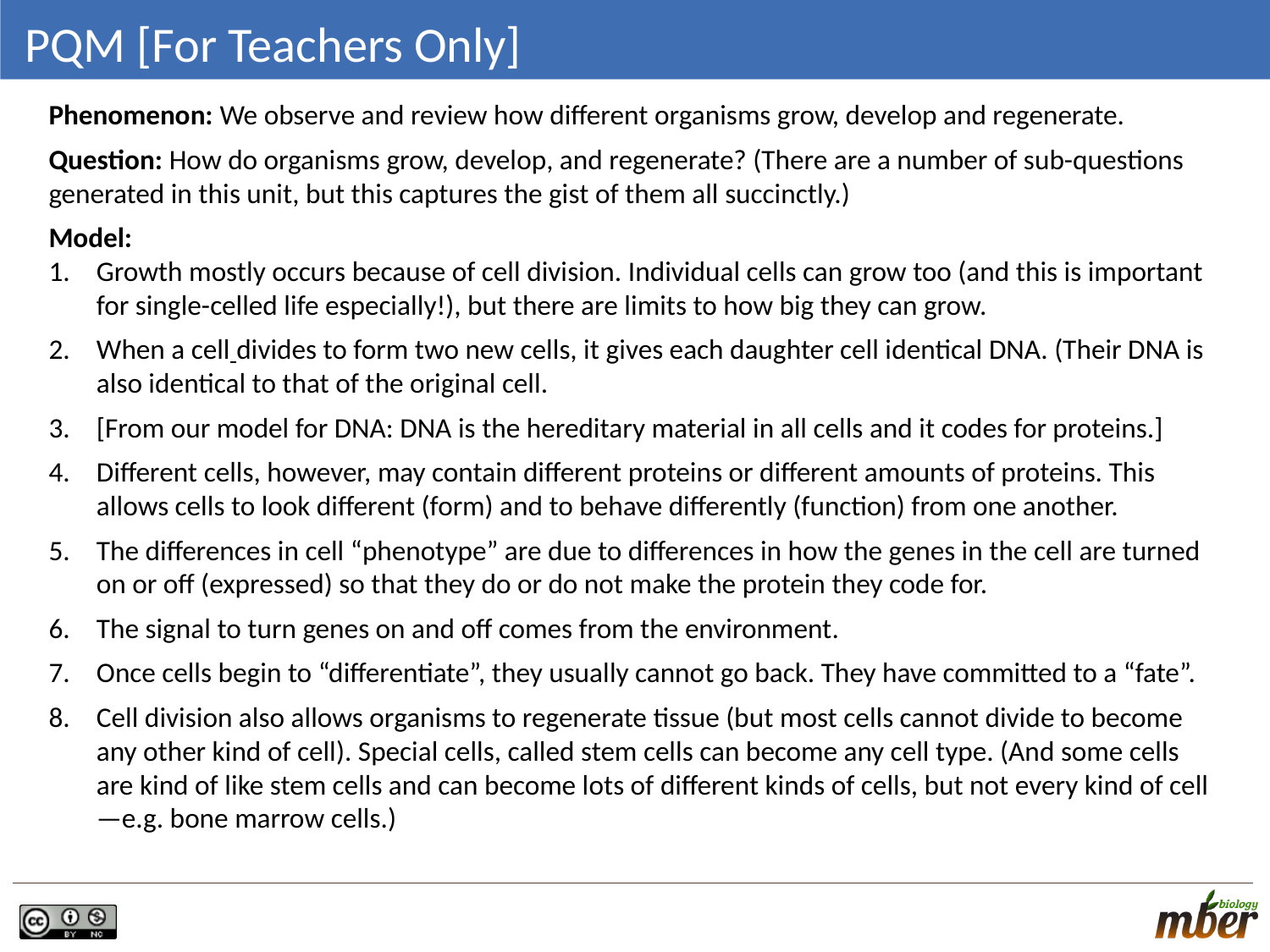

# PQM [For Teachers Only]
Phenomenon: We observe and review how different organisms grow, develop and regenerate.
Question: How do organisms grow, develop, and regenerate? (There are a number of sub-questions generated in this unit, but this captures the gist of them all succinctly.)
Model:
Growth mostly occurs because of cell division. Individual cells can grow too (and this is important for single-celled life especially!), but there are limits to how big they can grow.
When a cell divides to form two new cells, it gives each daughter cell identical DNA. (Their DNA is also identical to that of the original cell.
[From our model for DNA: DNA is the hereditary material in all cells and it codes for proteins.]
Different cells, however, may contain different proteins or different amounts of proteins. This allows cells to look different (form) and to behave differently (function) from one another.
The differences in cell “phenotype” are due to differences in how the genes in the cell are turned on or off (expressed) so that they do or do not make the protein they code for.
The signal to turn genes on and off comes from the environment.
Once cells begin to “differentiate”, they usually cannot go back. They have committed to a “fate”.
Cell division also allows organisms to regenerate tissue (but most cells cannot divide to become any other kind of cell). Special cells, called stem cells can become any cell type. (And some cells are kind of like stem cells and can become lots of different kinds of cells, but not every kind of cell—e.g. bone marrow cells.)